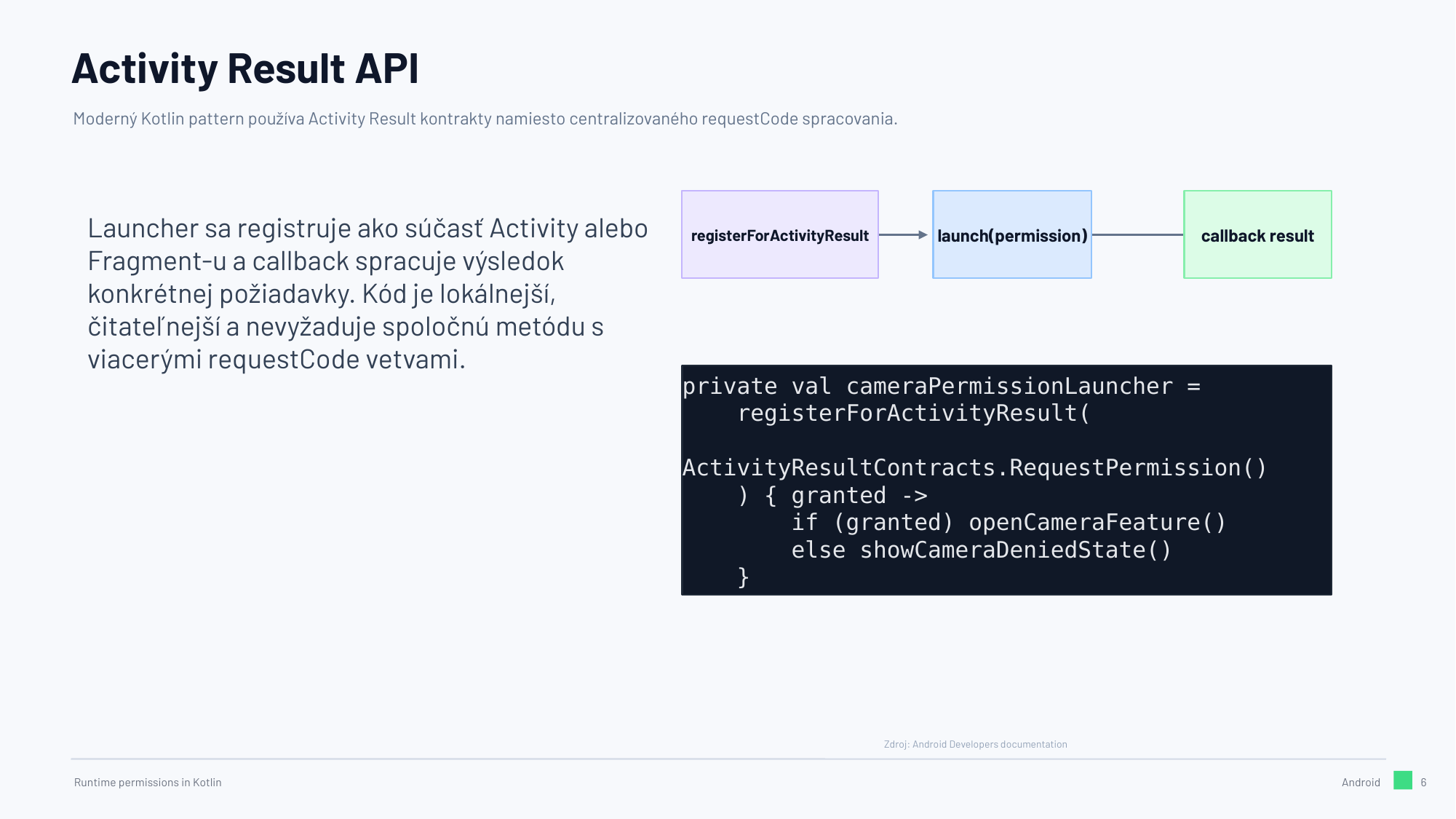

Activity Result API
Moderný Kotlin pattern používa Activity Result kontrakty namiesto centralizovaného requestCode spracovania.
Launcher sa registruje ako súčasť Activity alebo Fragment-u a callback spracuje výsledok konkrétnej požiadavky. Kód je lokálnejší, čitateľnejší a nevyžaduje spoločnú metódu s viacerými requestCode vetvami.
registerForActivityResult
launch(permission)
callback result

private val cameraPermissionLauncher =
    registerForActivityResult(
        ActivityResultContracts.RequestPermission()
    ) { granted ->
        if (granted) openCameraFeature()
        else showCameraDeniedState()
    }
Zdroj: Android Developers documentation
6